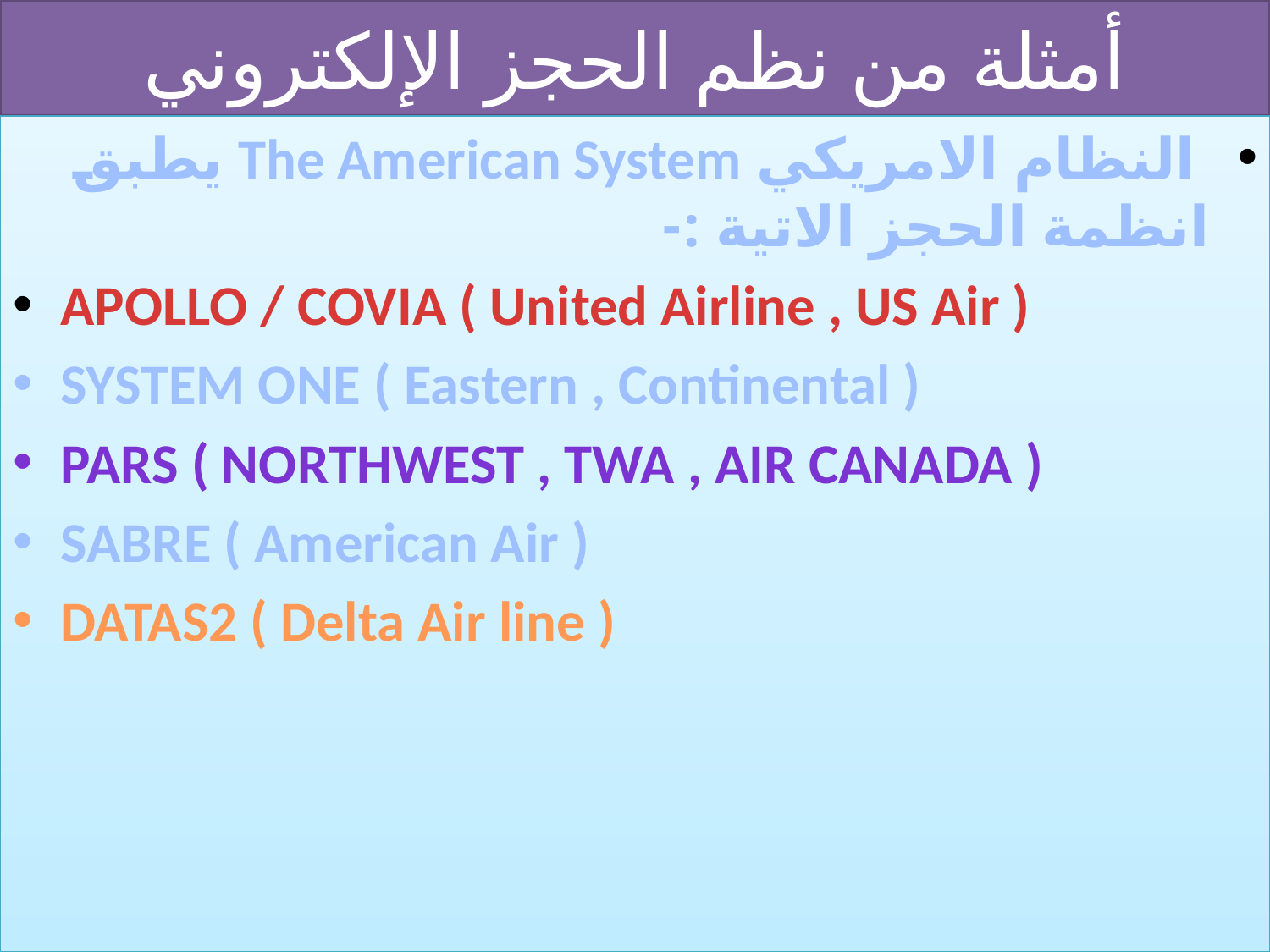

# أمثلة من نظم الحجز الإلكتروني
 النظام الامريكي The American System يطبق انظمة الحجز الاتية :-
APOLLO / COVIA ( United Airline , US Air )
SYSTEM ONE ( Eastern , Continental )
PARS ( Northwest , TWA , Air Canada )
SABRE ( American Air )
DATAS2 ( Delta Air line )